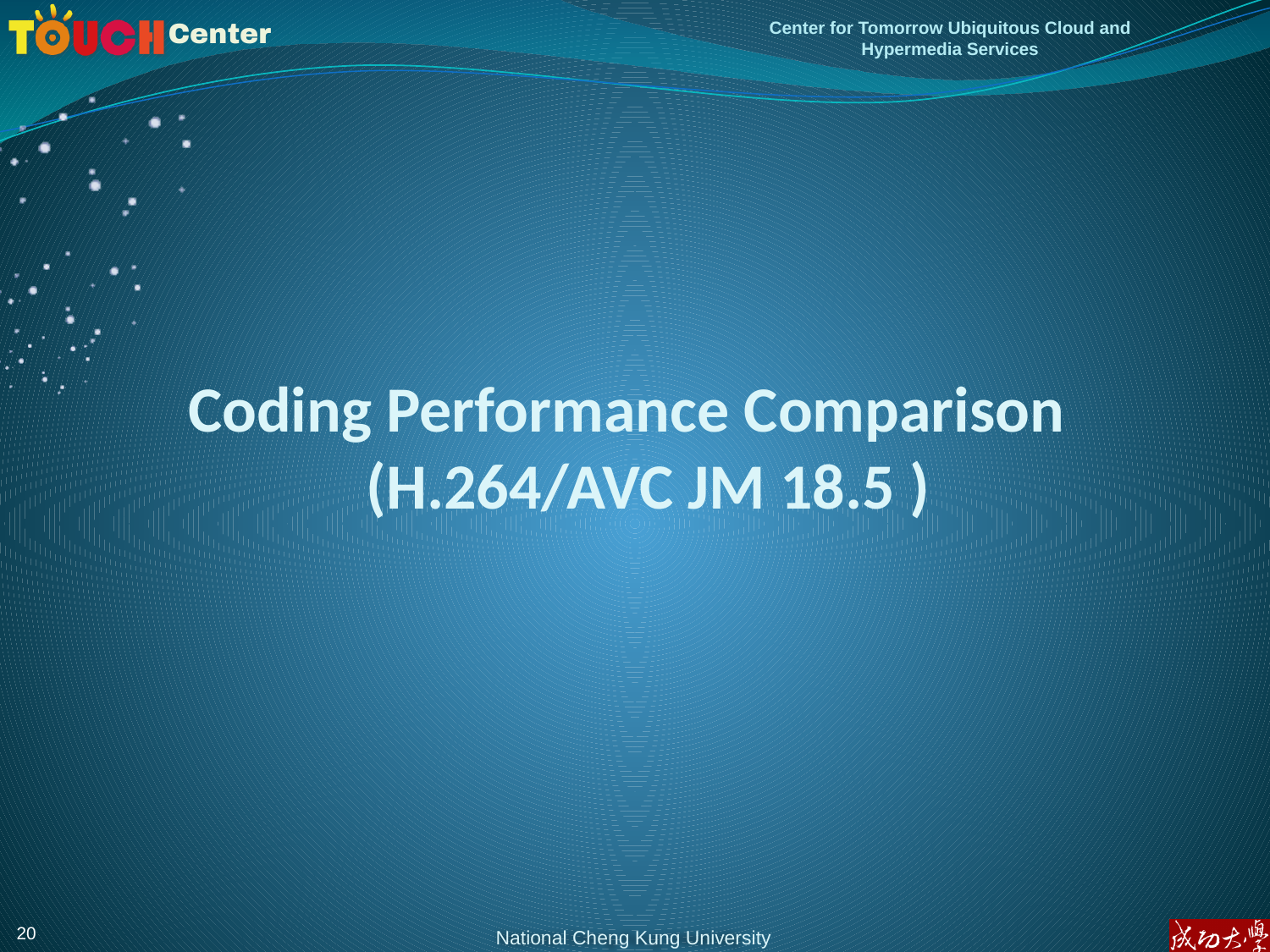

# Coding Performance Comparison (H.264/AVC JM 18.5 )